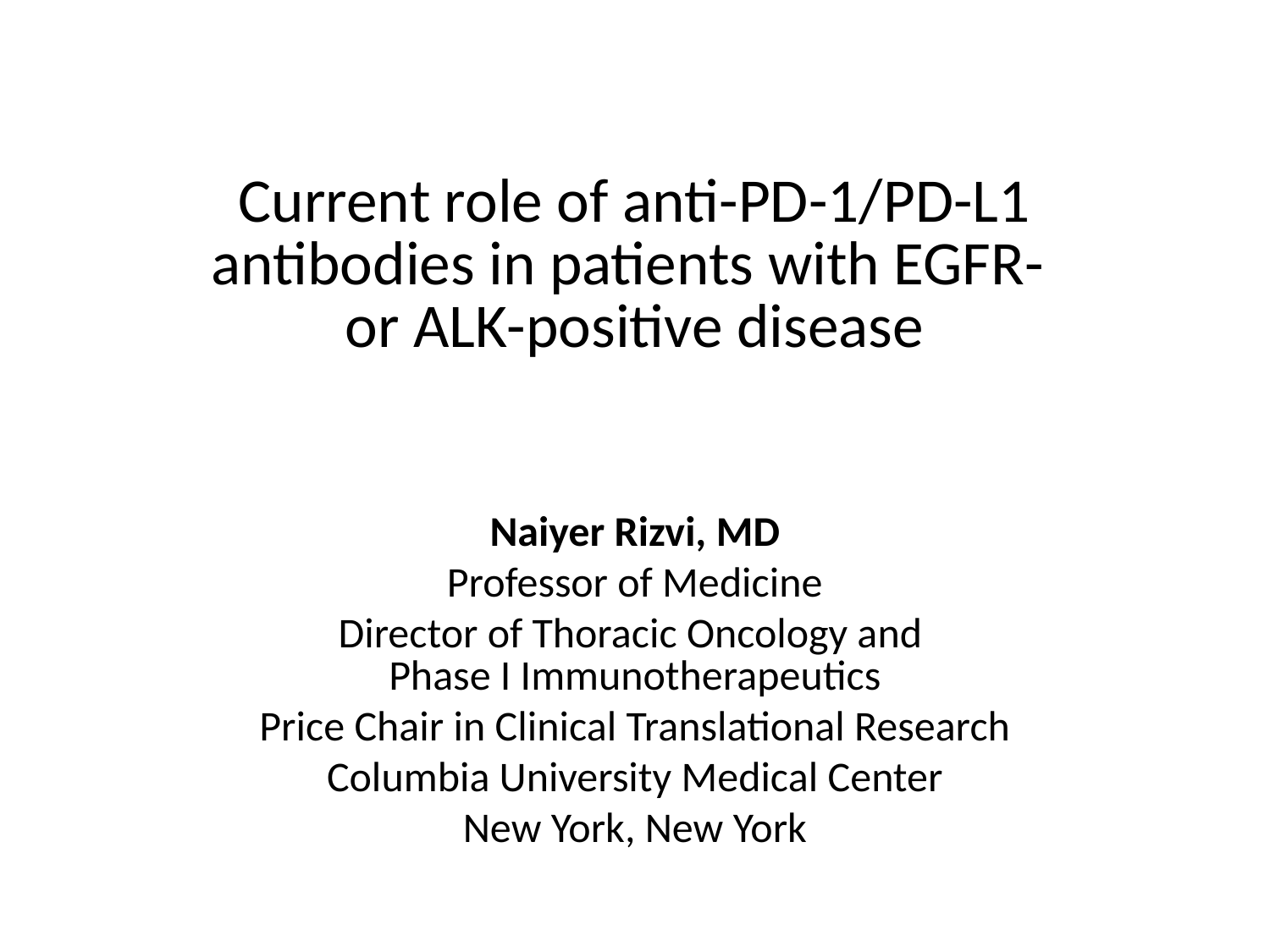

# Current role of anti-PD-1/PD-L1 antibodies in patients with EGFR- or ALK-positive disease
Naiyer Rizvi, MD
Professor of Medicine
Director of Thoracic Oncology and
Phase I Immunotherapeutics
Price Chair in Clinical Translational Research
Columbia University Medical Center
New York, New York